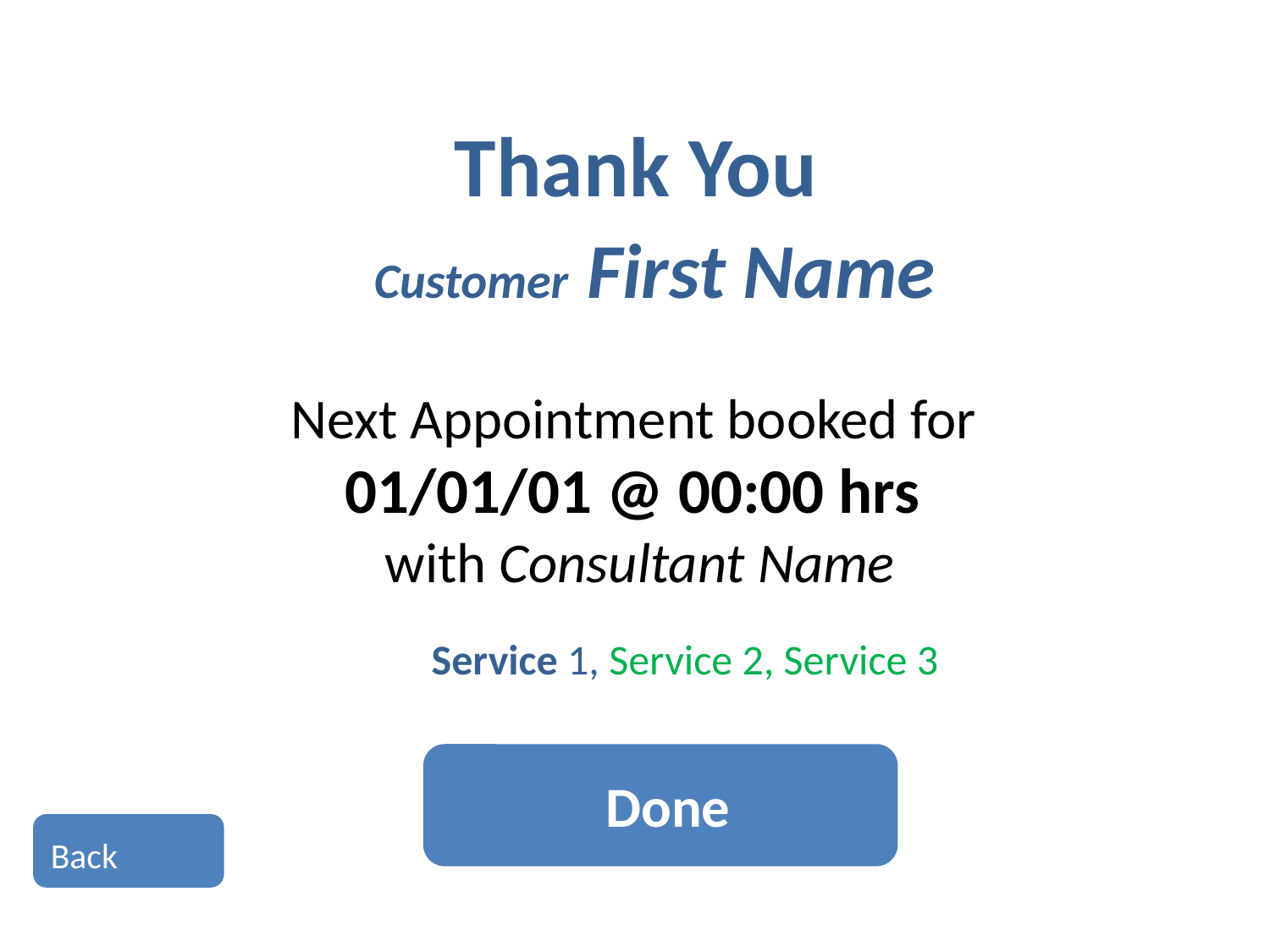

Thank You
Customer First Name
Next Appointment booked for
01/01/01 @ 00:00 hrs
with Consultant Name
Service 1, Service 2, Service 3

Done

Back